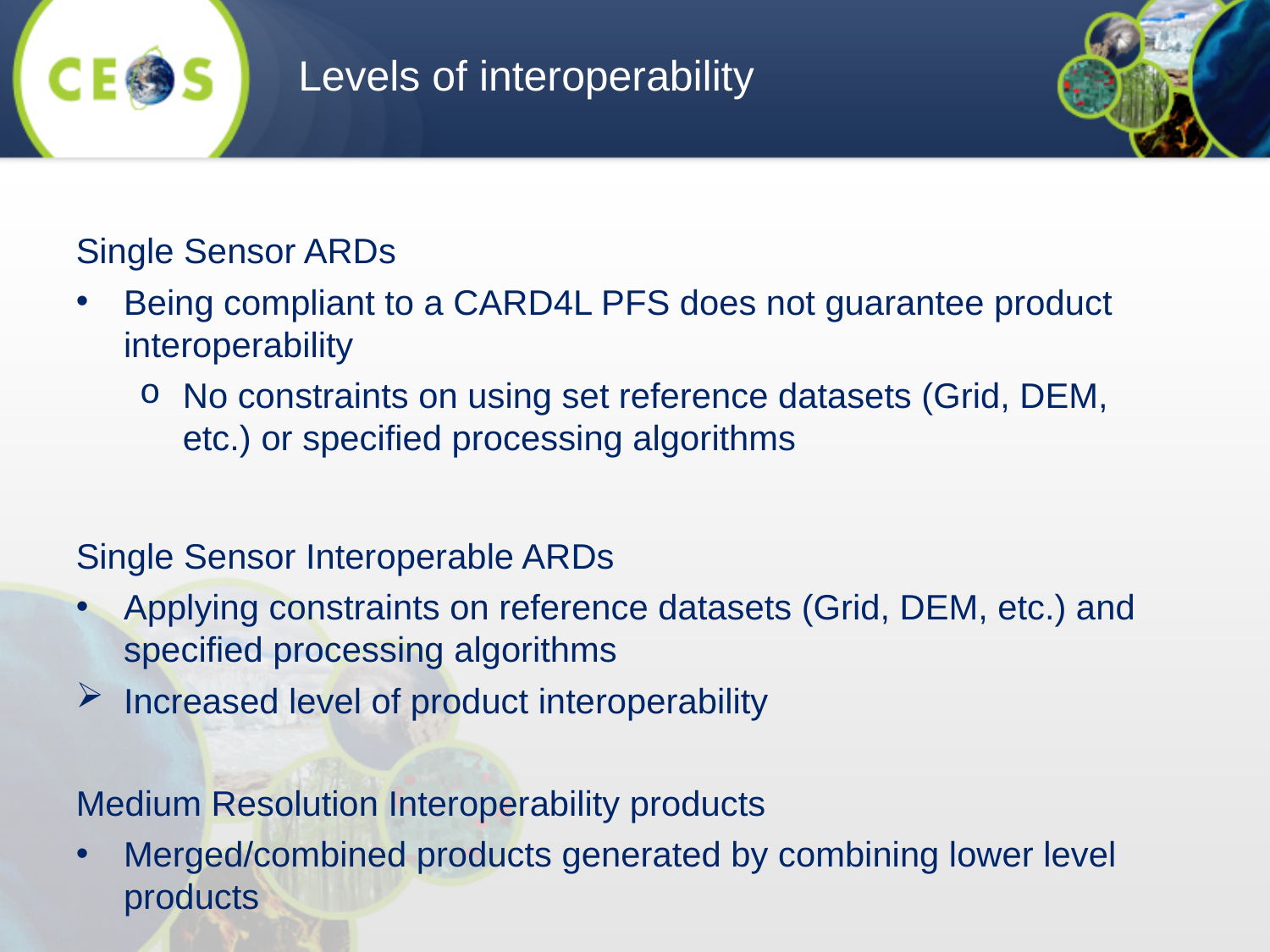

Levels of interoperability
Single Sensor ARDs
Being compliant to a CARD4L PFS does not guarantee product interoperability
No constraints on using set reference datasets (Grid, DEM, etc.) or specified processing algorithms

Single Sensor Interoperable ARDs
Applying constraints on reference datasets (Grid, DEM, etc.) and specified processing algorithms
Increased level of product interoperability

Medium Resolution Interoperability products
Merged/combined products generated by combining lower level products